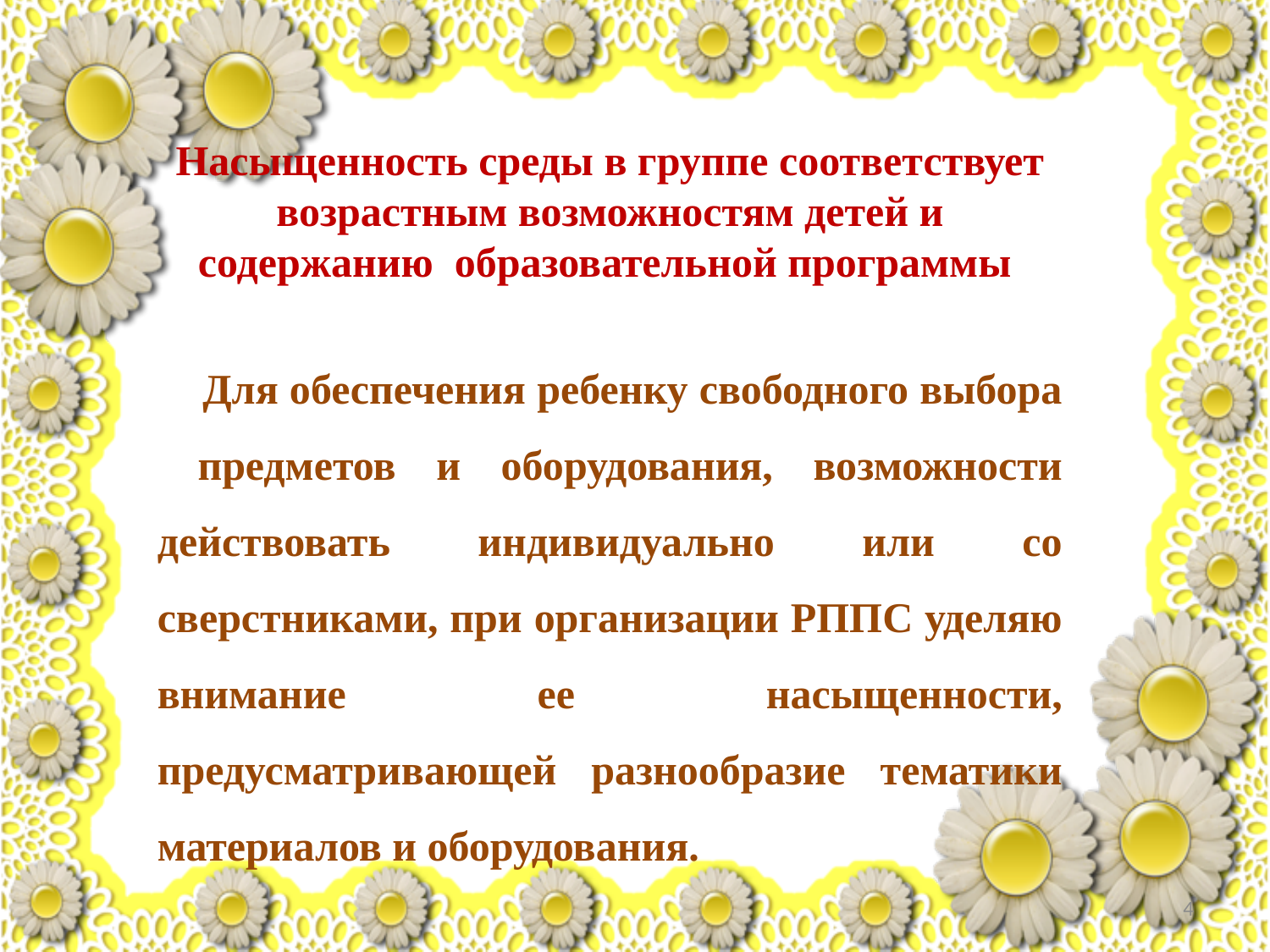

Насыщенность среды в группе соответствует возрастным возможностям детей и содержанию  образовательной программы

    Для обеспечения ребенку свободного выбора  предметов и оборудования, возможности действовать индивидуально или со сверстниками, при организации РППС уделяю внимание ее насыщенности, предусматривающей разнообразие тематики материалов и оборудования.
4